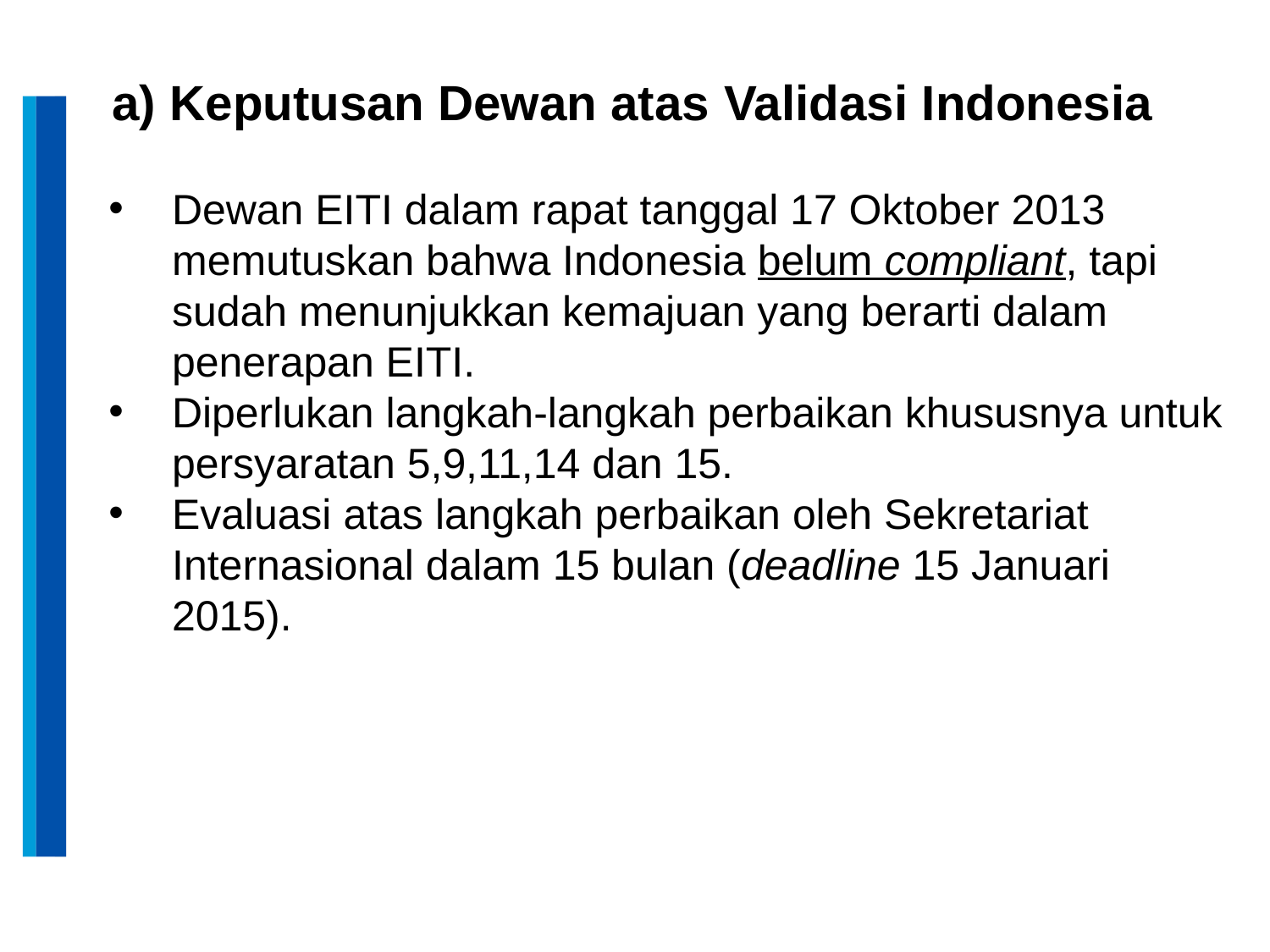

a) Keputusan Dewan atas Validasi Indonesia

Dewan EITI dalam rapat tanggal 17 Oktober 2013 memutuskan bahwa Indonesia belum compliant, tapi sudah menunjukkan kemajuan yang berarti dalam penerapan EITI.
Diperlukan langkah-langkah perbaikan khususnya untuk persyaratan 5,9,11,14 dan 15.
Evaluasi atas langkah perbaikan oleh Sekretariat Internasional dalam 15 bulan (deadline 15 Januari 2015).